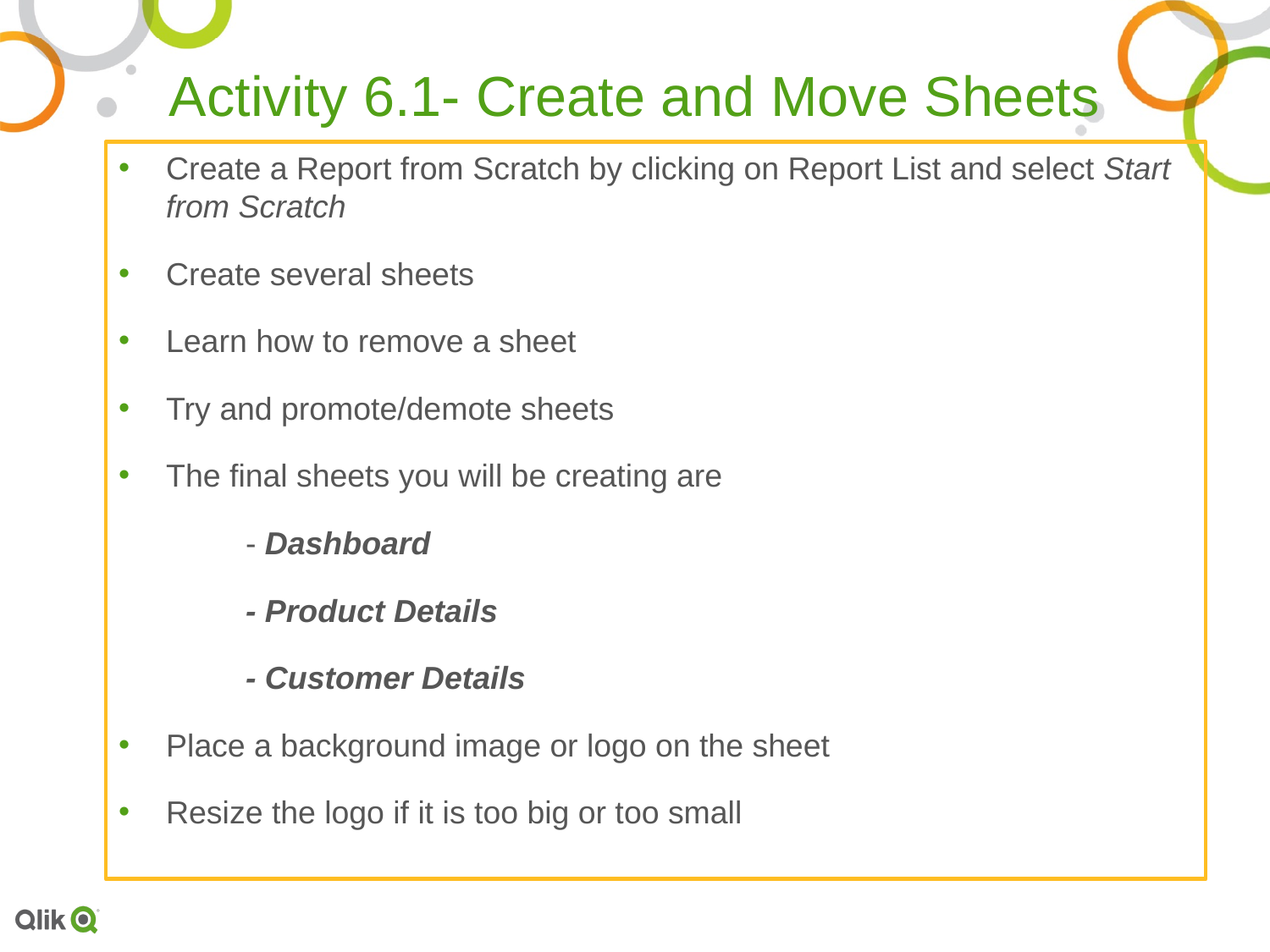

# Activity 6.1- Create and Move Sheets
Create a Report from Scratch by clicking on Report List and select Start from Scratch
Create several sheets
Learn how to remove a sheet
Try and promote/demote sheets
The final sheets you will be creating are
	- Dashboard
	- Product Details
	- Customer Details
Place a background image or logo on the sheet
Resize the logo if it is too big or too small